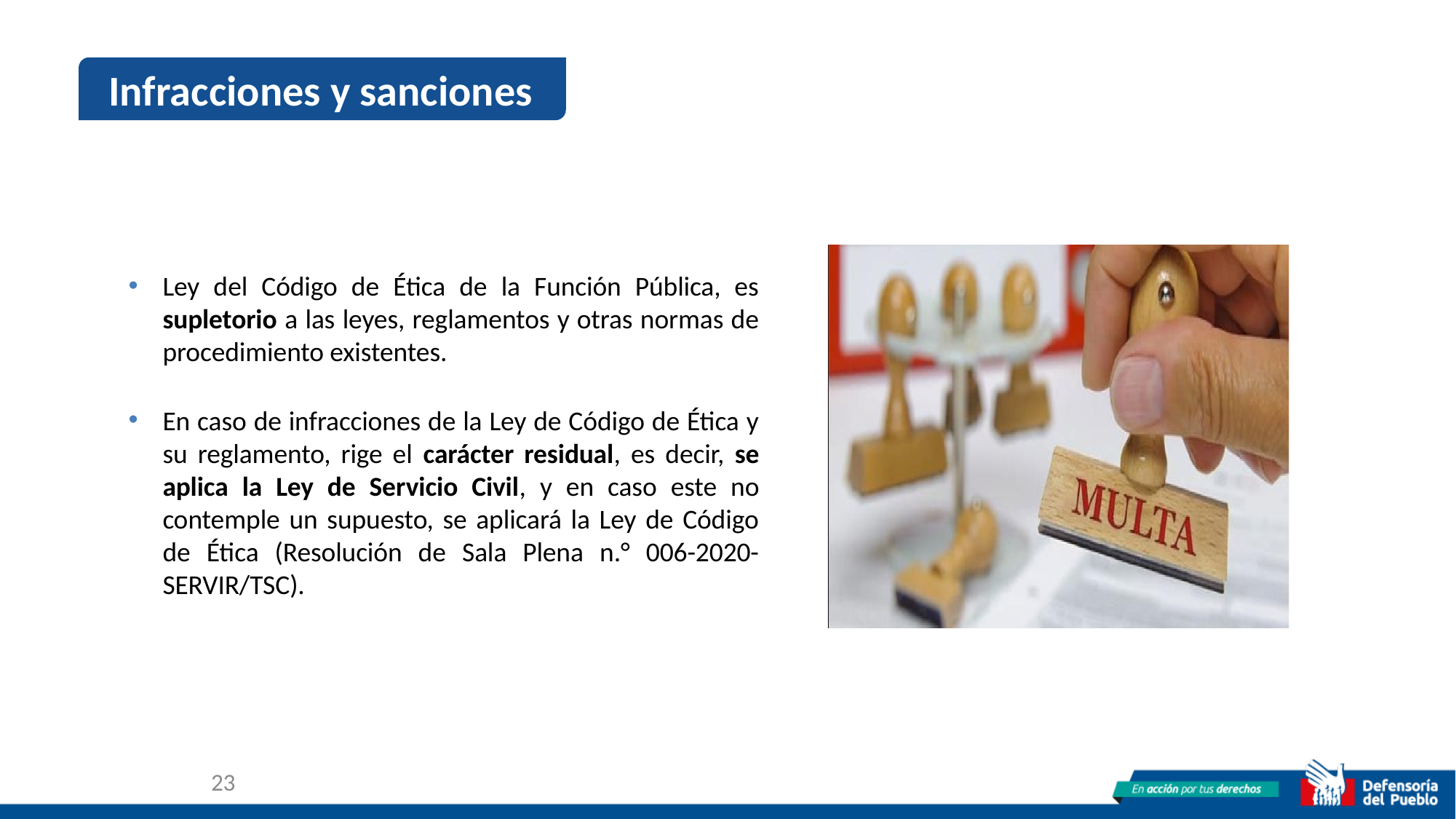

Infracciones y sanciones

Ley del Código de Ética de la Función Pública, es supletorio a las leyes, reglamentos y otras normas de procedimiento existentes.

En caso de infracciones de la Ley de Código de Ética y su reglamento, rige el carácter residual, es decir, se aplica la Ley de Servicio Civil, y en caso este no contemple un supuesto, se aplicará la Ley de Código de Ética (Resolución de Sala Plena n.° 006-2020-SERVIR/TSC).
23